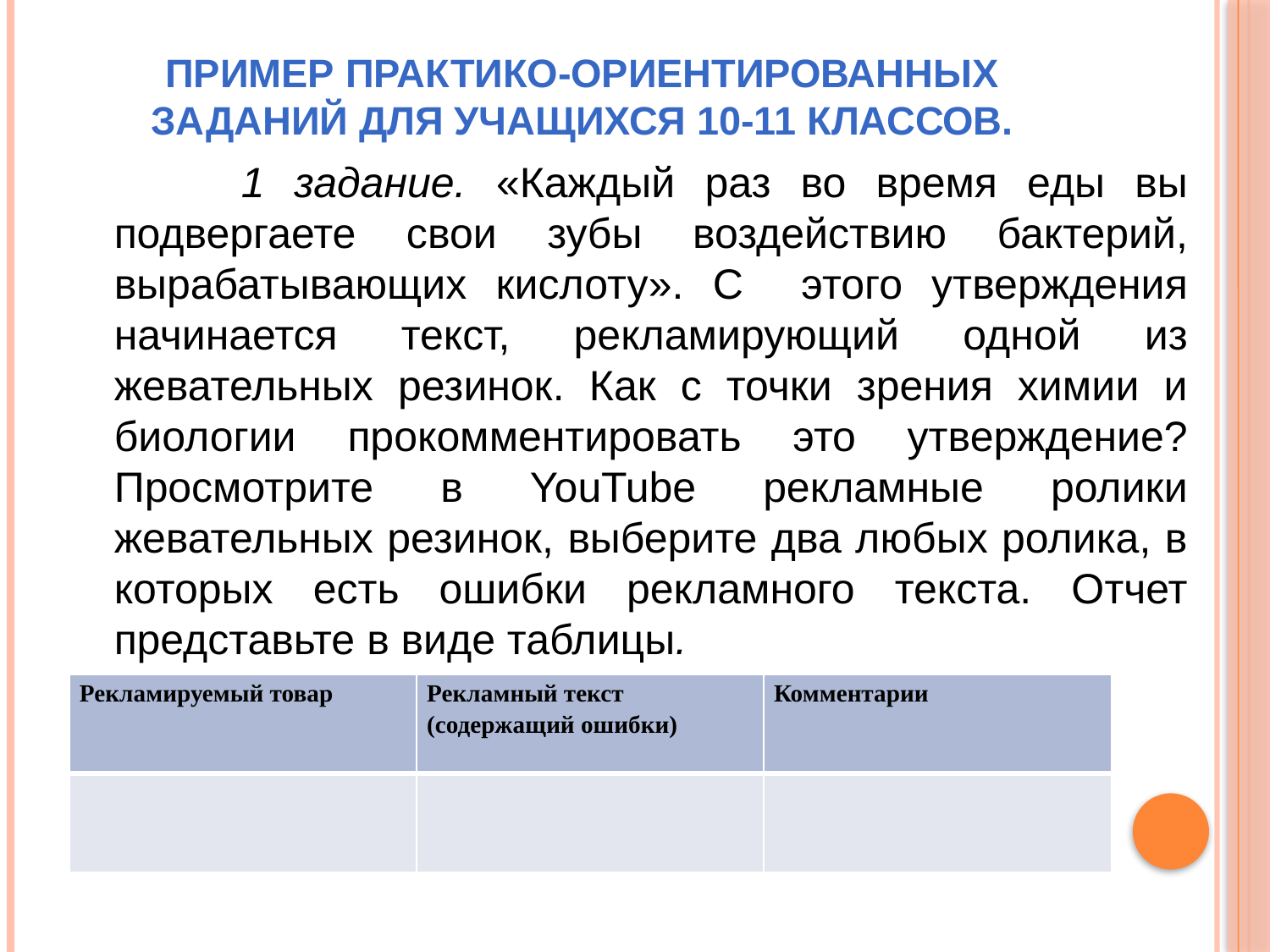

# Пример практико-ориентированных заданий для учащихся 10-11 классов.
		1 задание. «Каждый раз во время еды вы подвергаете свои зубы воздействию бактерий, вырабатывающих кислоту». С  этого утверждения начинается текст, рекламирующий одной из жевательных резинок. Как с точки зрения химии и биологии прокомментировать это утверждение? Просмотрите в YouTube рекламные ролики жевательных резинок, выберите два любых ролика, в которых есть ошибки рекламного текста. Отчет представьте в виде таблицы.

| Рекламируемый товар | Рекламный текст (содержащий ошибки) | Комментарии |
| --- | --- | --- |
|  |  |  |